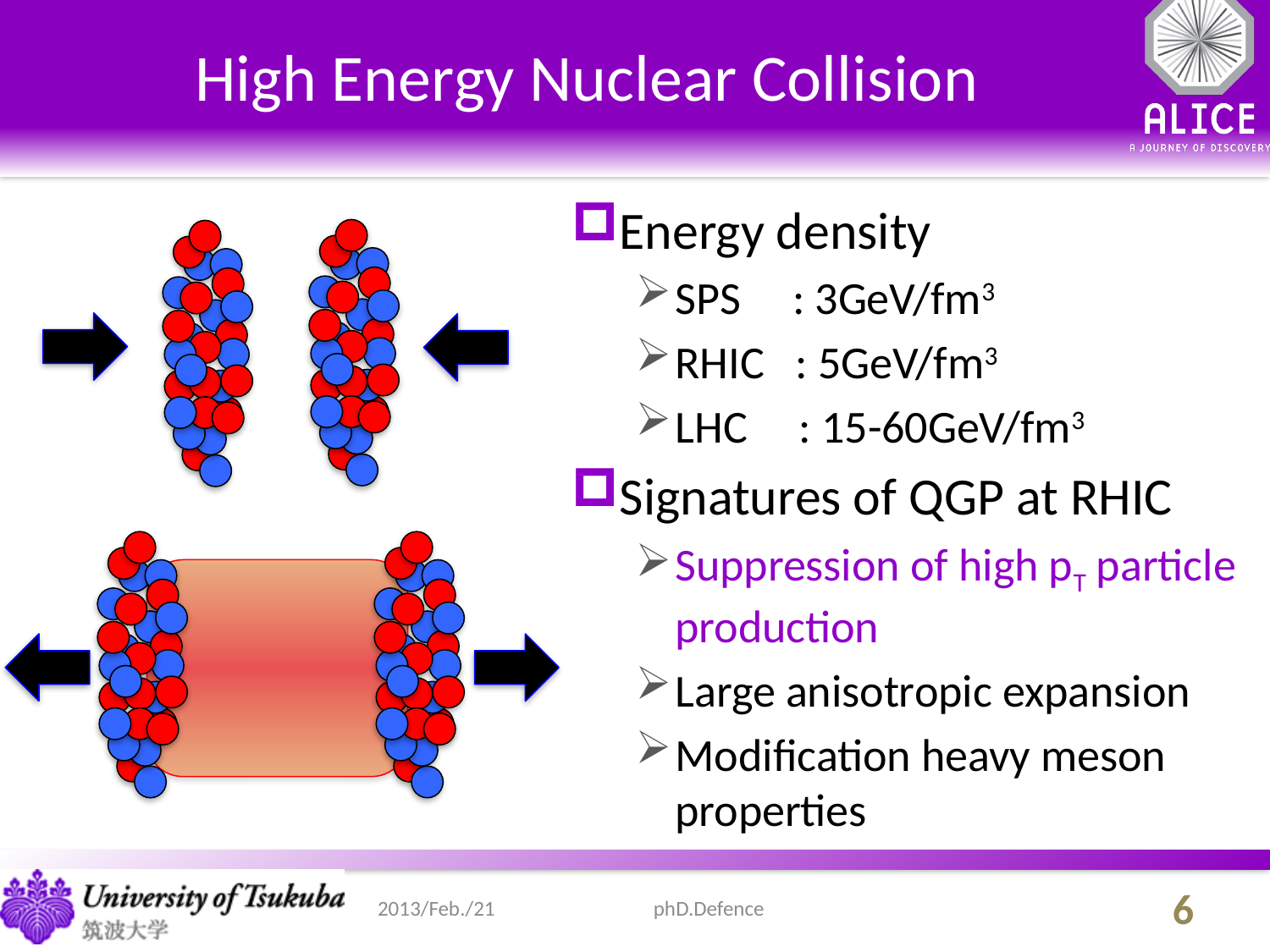

# High Energy Nuclear Collision
Energy density
SPS     : 3GeV/fm3
RHIC   : 5GeV/fm3
LHC     : 15-60GeV/fm3
Signatures of QGP at RHIC
Suppression of high pT particle production
Large anisotropic expansion
Modification heavy meson properties

phD.Defence
6
2013/Feb./21